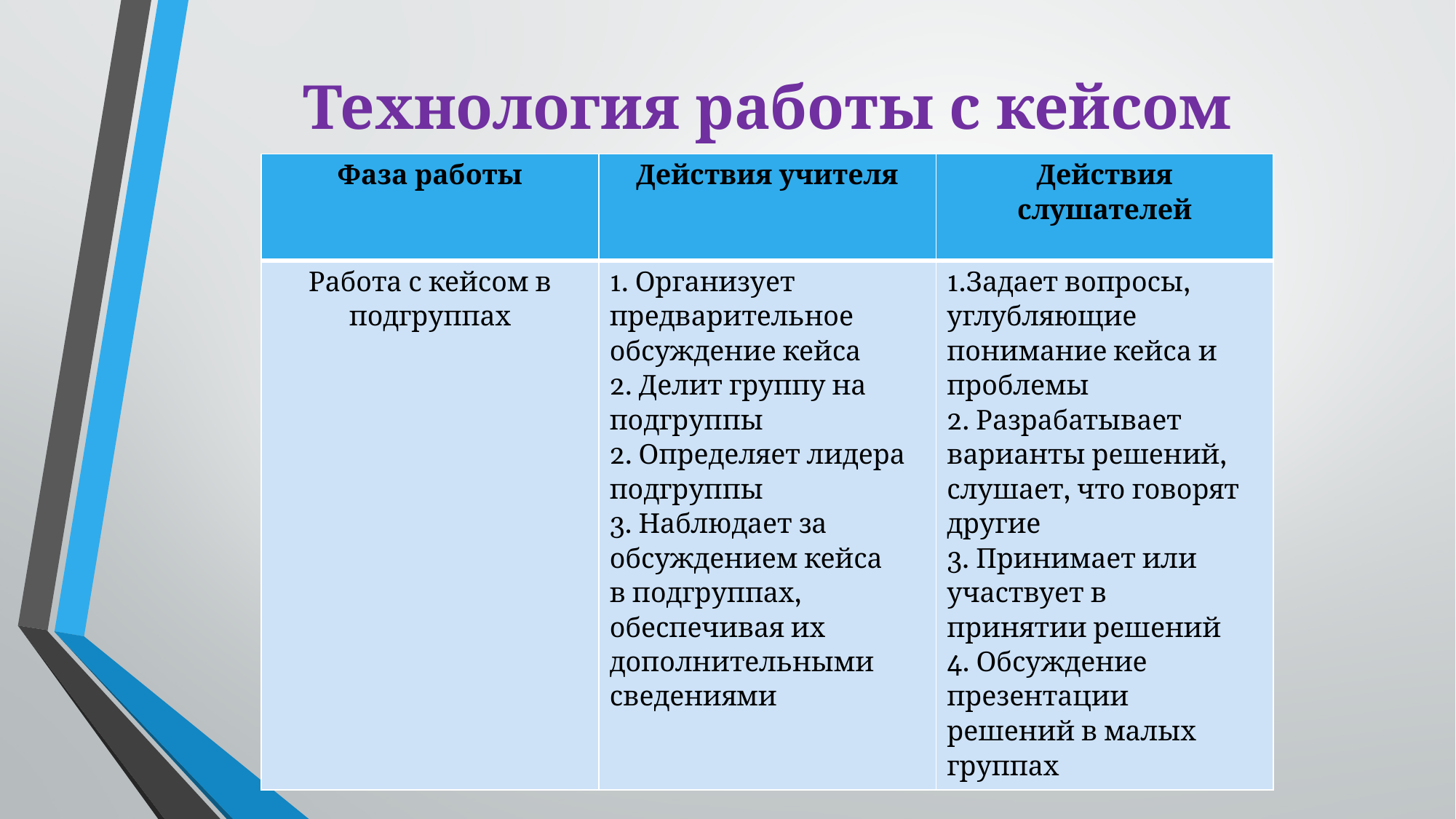

# Технология работы с кейсом
| Фаза работы | Действия учителя | Действия слушателей |
| --- | --- | --- |
| Работа с кейсом в подгруппах | 1. Организует предварительное обсуждение кейса 2. Делит группу на подгруппы 2. Определяет лидера подгруппы 3. Наблюдает за обсуждением кейса в подгруппах, обеспечивая их дополнительными сведениями | 1.Задает вопросы, углубляющие понимание кейса и проблемы 2. Разрабатывает варианты решений, слушает, что говорят другие 3. Принимает или участвует в принятии решений 4. Обсуждение презентации решений в малых группах |